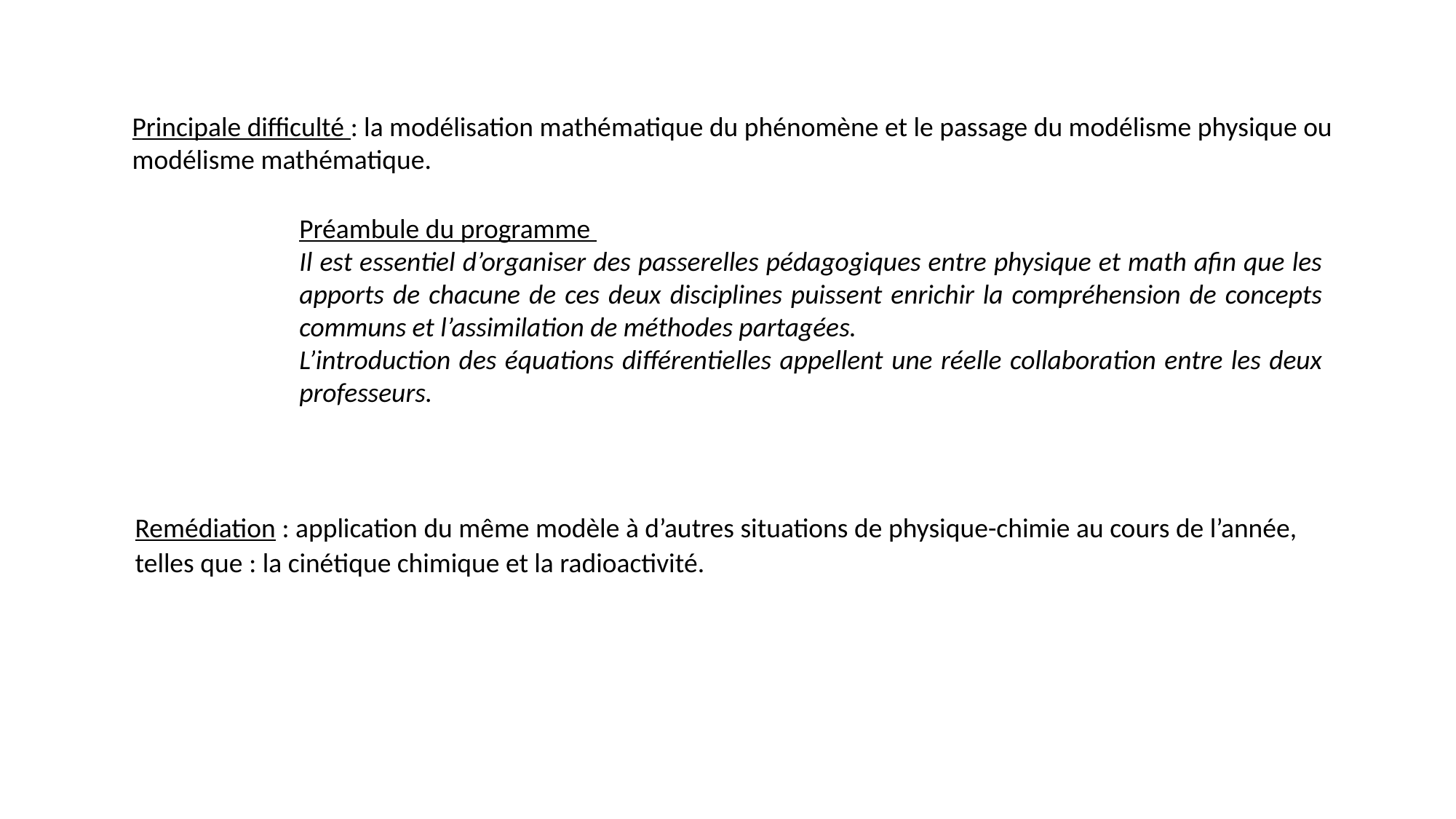

Principale difficulté : la modélisation mathématique du phénomène et le passage du modélisme physique ou modélisme mathématique.

Préambule du programme
Il est essentiel d’organiser des passerelles pédagogiques entre physique et math afin que les apports de chacune de ces deux disciplines puissent enrichir la compréhension de concepts communs et l’assimilation de méthodes partagées.
L’introduction des équations différentielles appellent une réelle collaboration entre les deux professeurs.
Remédiation : application du même modèle à d’autres situations de physique-chimie au cours de l’année, telles que : la cinétique chimique et la radioactivité.